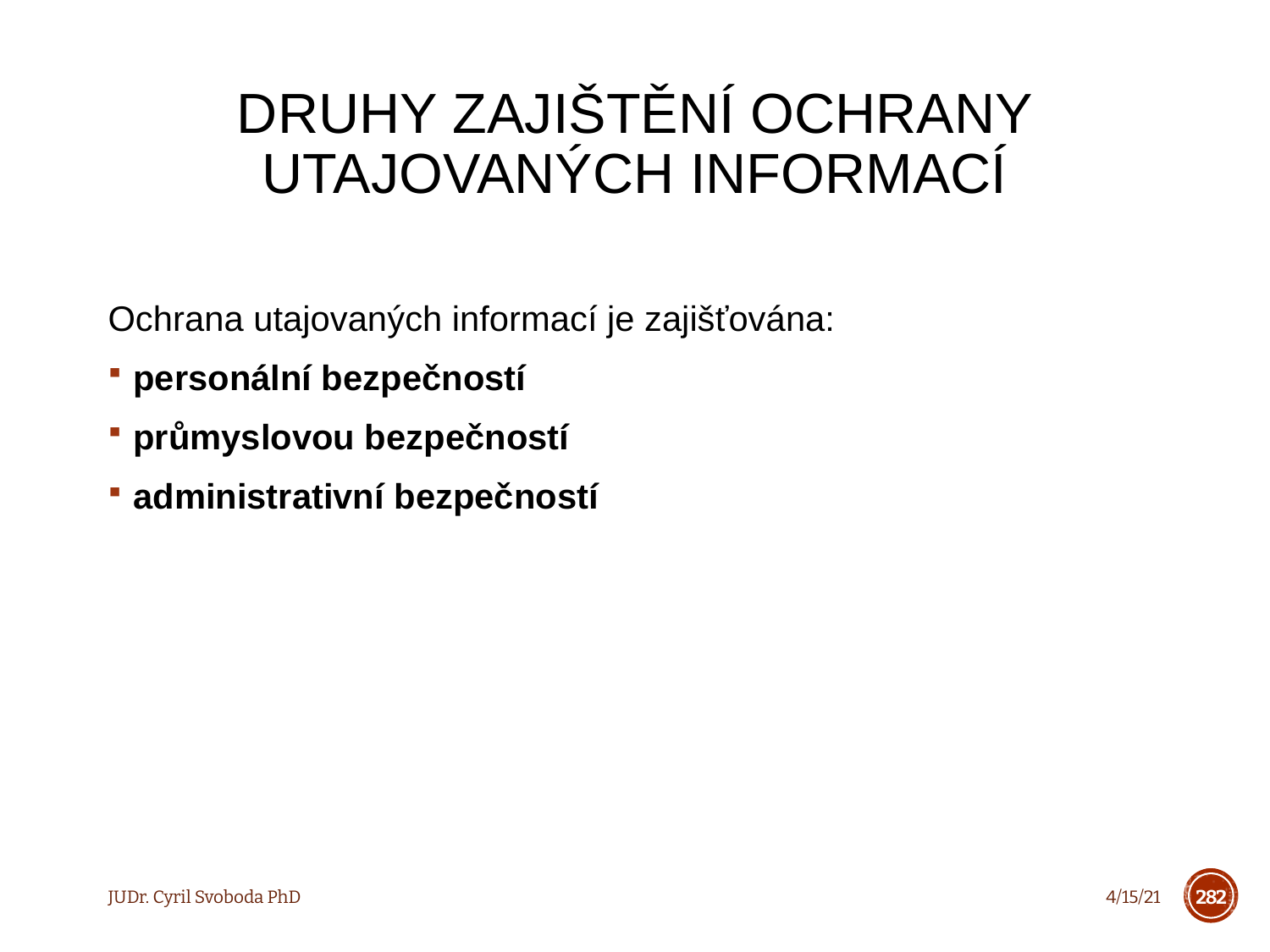

# Druhy zajištění ochrany utajovaných informací
Ochrana utajovaných informací je zajišťována:
personální bezpečností
průmyslovou bezpečností
administrativní bezpečností
JUDr. Cyril Svoboda PhD
4/15/21
282